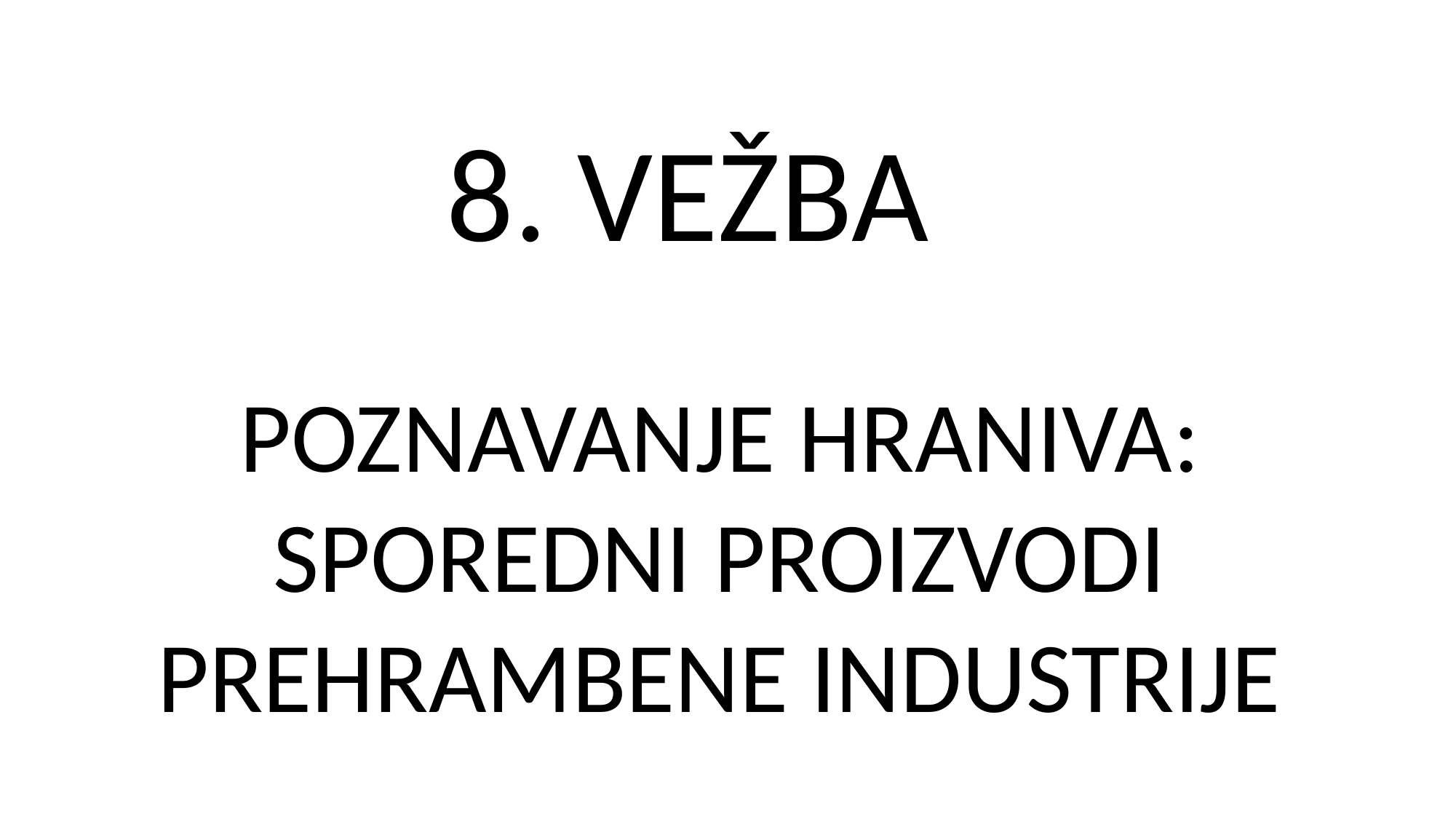

8. VEŽBA
POZNAVANJE HRANIVA: SPOREDNI PROIZVODI PREHRAMBENE INDUSTRIJE